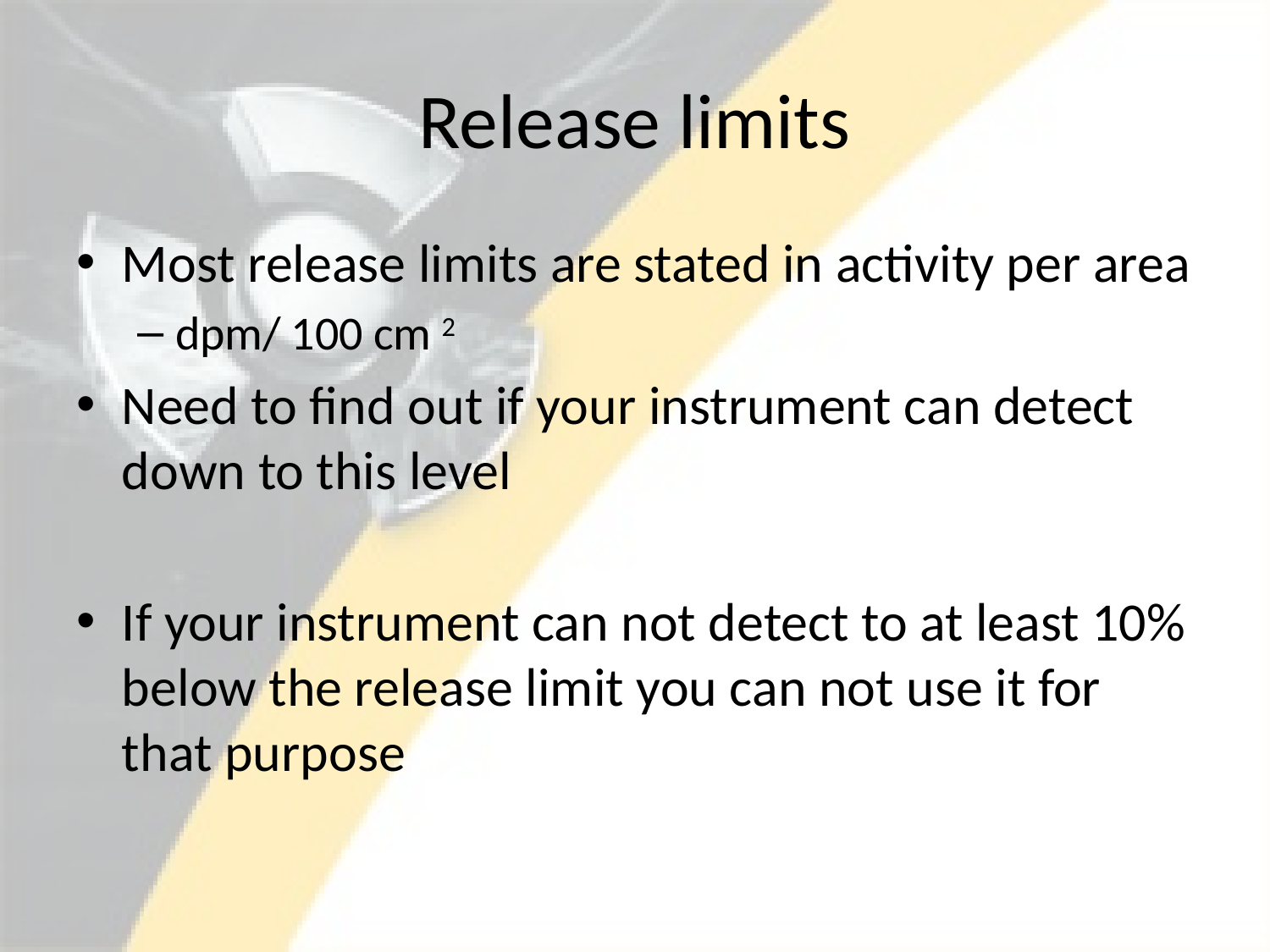

# Release limits
Most release limits are stated in activity per area
dpm/ 100 cm 2
Need to find out if your instrument can detect down to this level

If your instrument can not detect to at least 10% below the release limit you can not use it for that purpose